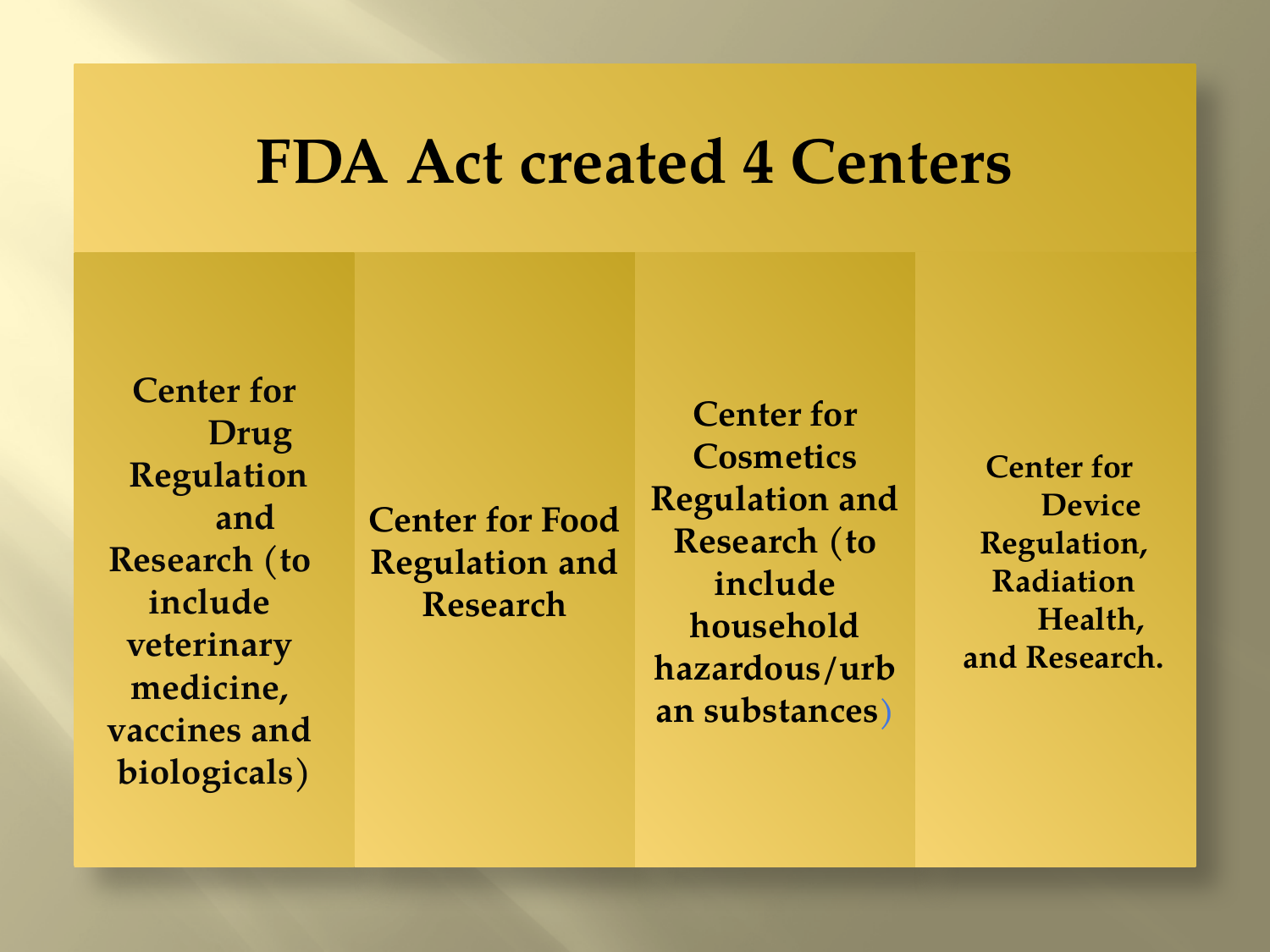

FDA Act created 4 Centers

Center for Drug
 Regulation and
Research (to
include
veterinary
medicine,
vaccines and
biologicals)
Center for Food Regulation and Research
Center for Cosmetics Regulation and Research (to include household hazardous/urban substances)
Center for Device
 Regulation,
 Radiation Health,
 and Research.